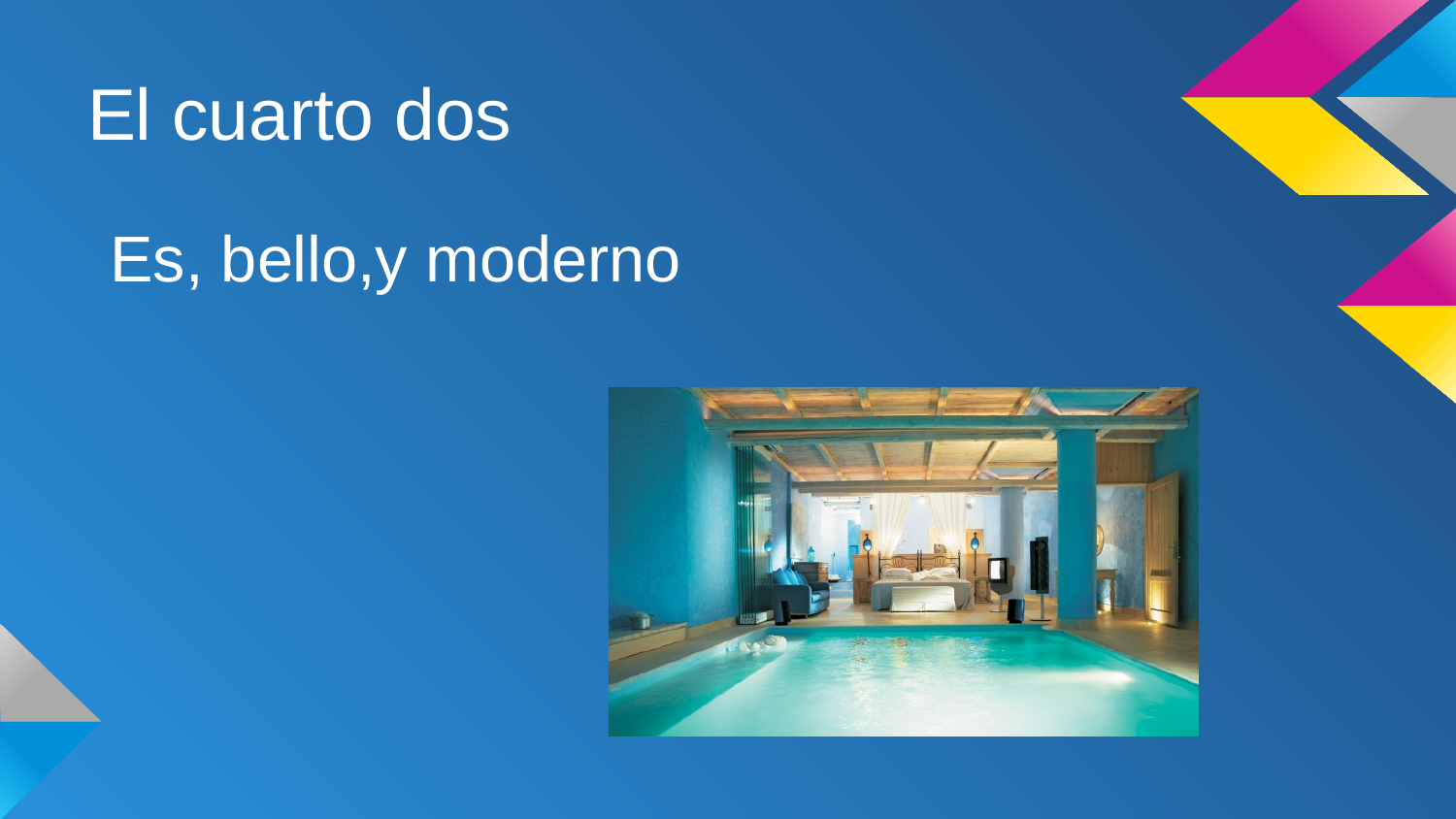

# El cuarto dos
Es, bello,y moderno